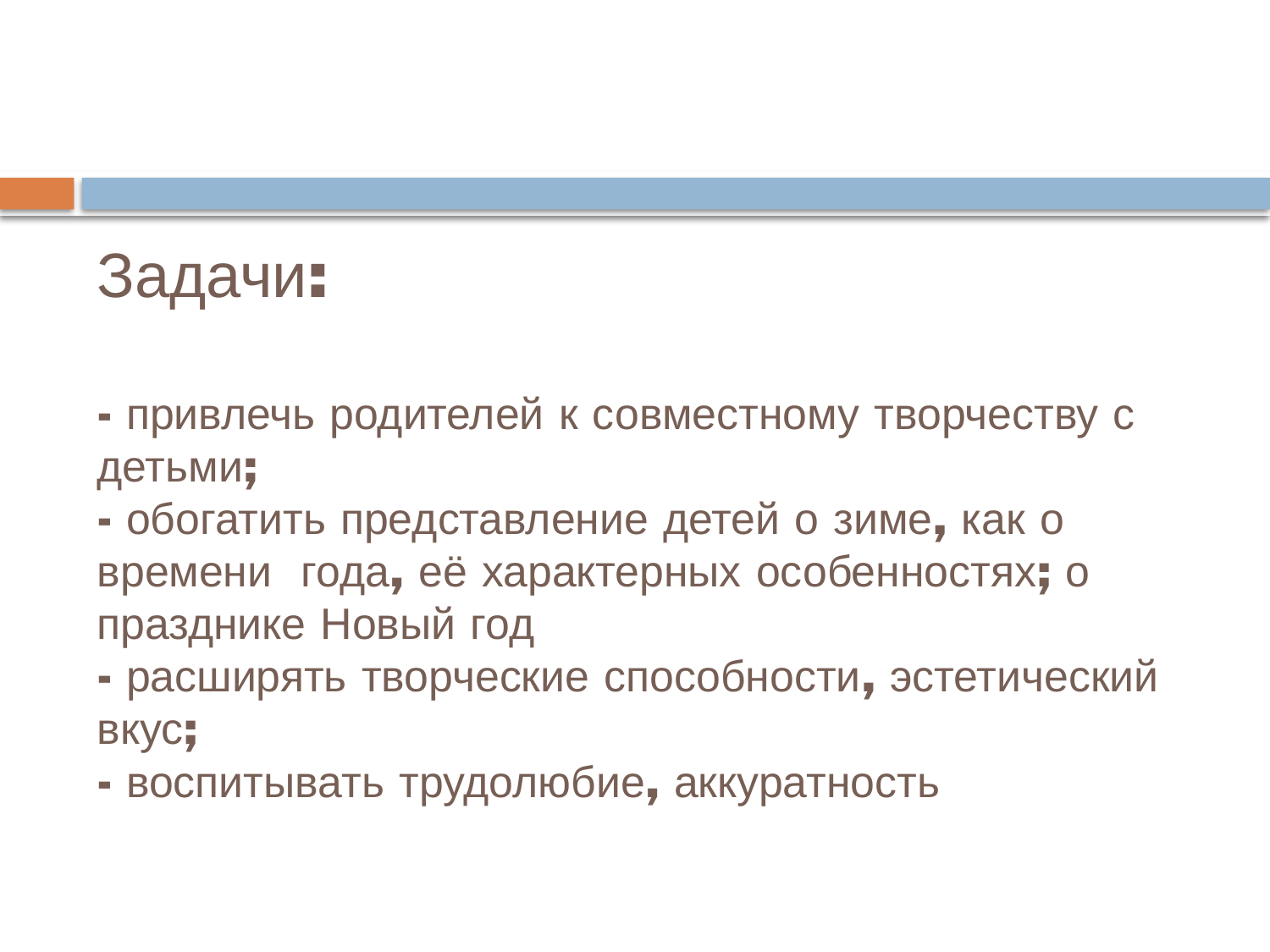

# Задачи: - привлечь родителей к совместному творчеству с детьми; - обогатить представление детей о зиме, как о времени  года, её характерных особенностях; о празднике Новый год - расширять творческие способности, эстетический вкус; - воспитывать трудолюбие, аккуратность